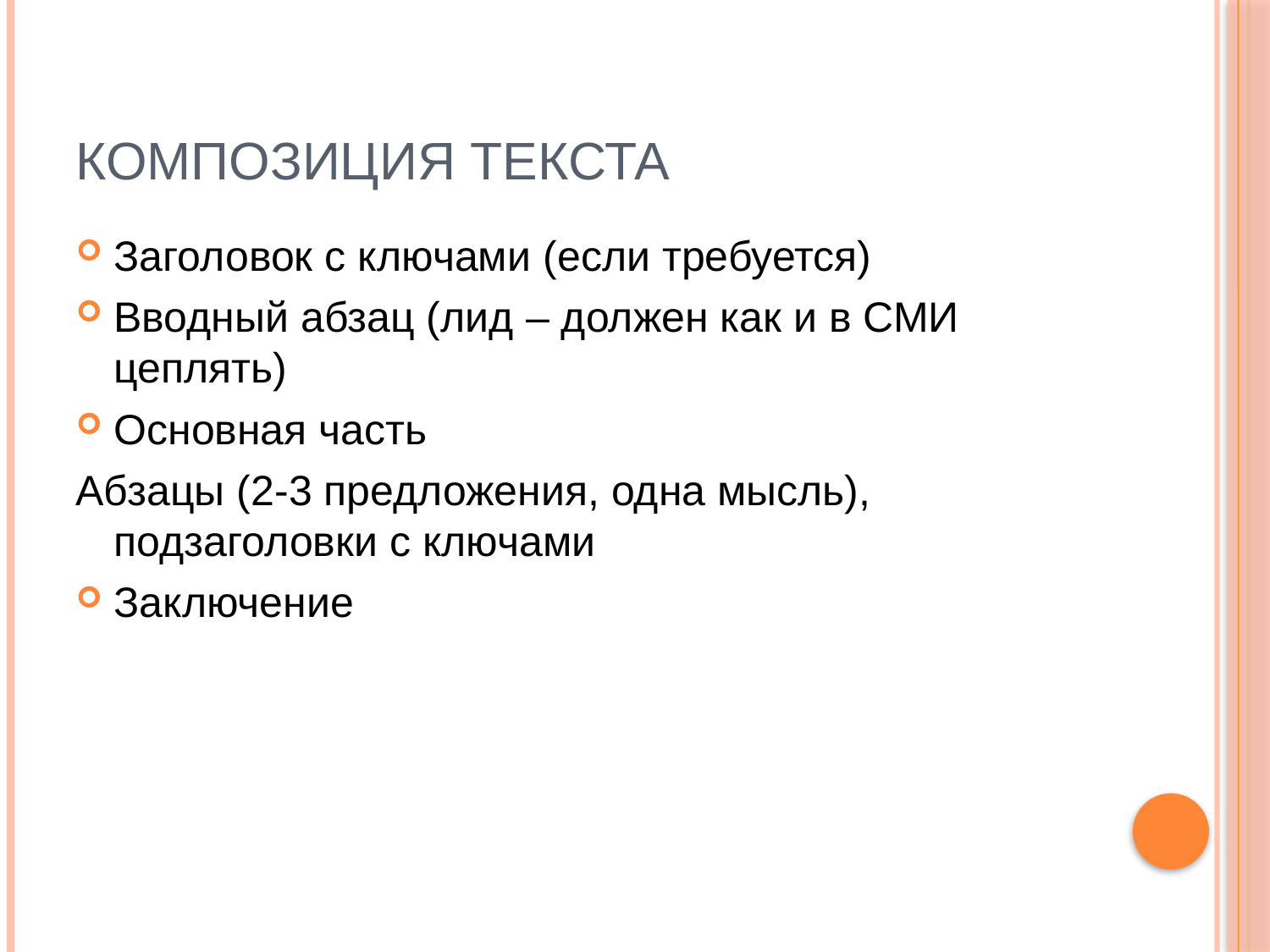

# Композиция текста
Заголовок с ключами (если требуется)
Вводный абзац (лид – должен как и в СМИ цеплять)
Основная часть
Абзацы (2-3 предложения, одна мысль), подзаголовки с ключами
Заключение